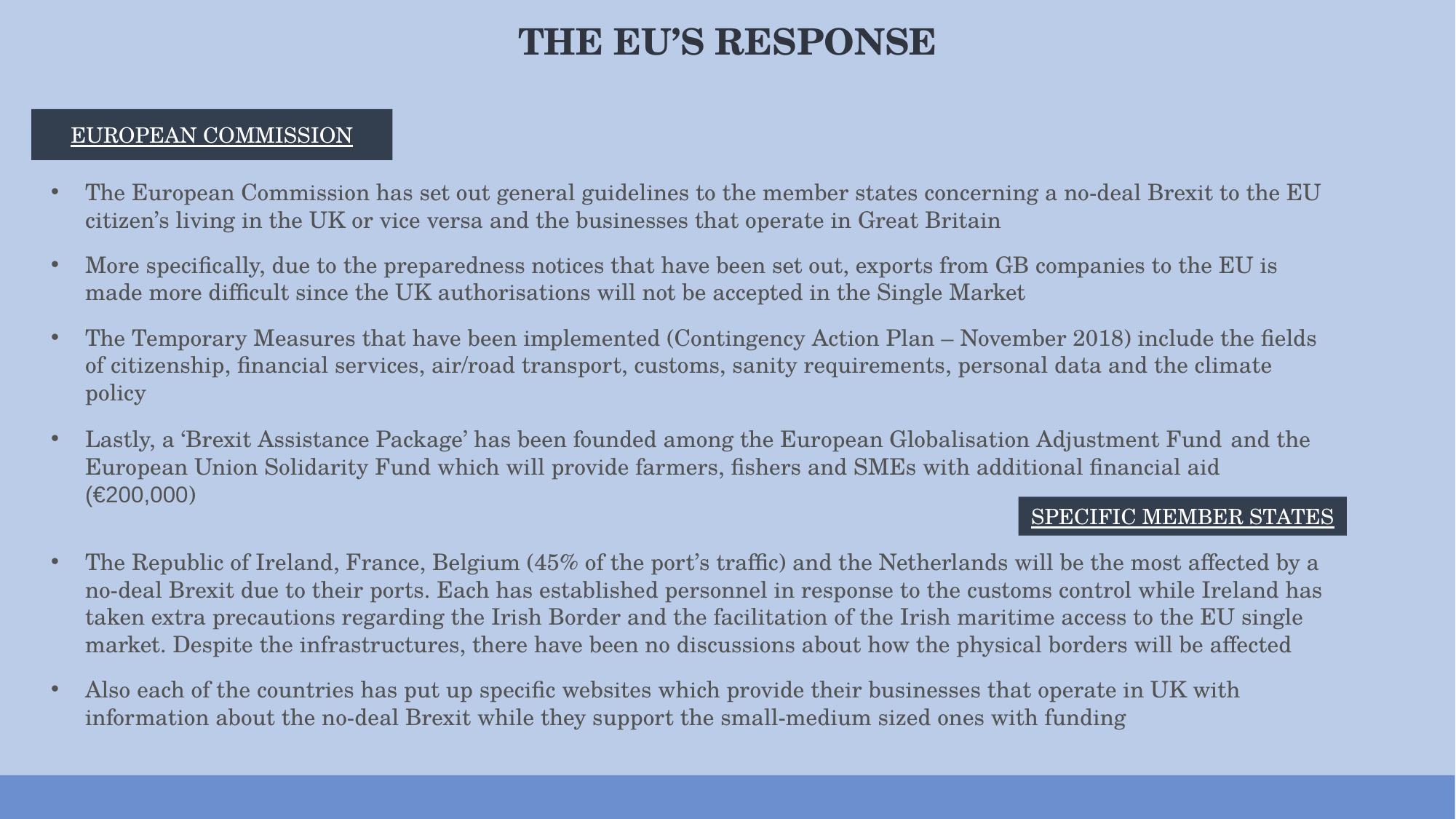

THE EU’S RESPONSE
EUROPEAN COMMISSION
The European Commission has set out general guidelines to the member states concerning a no-deal Brexit to the EU citizen’s living in the UK or vice versa and the businesses that operate in Great Britain
More specifically, due to the preparedness notices that have been set out, exports from GB companies to the EU is made more difficult since the UK authorisations will not be accepted in the Single Market
The Temporary Measures that have been implemented (Contingency Action Plan – November 2018) include the fields of citizenship, financial services, air/road transport, customs, sanity requirements, personal data and the climate policy
Lastly, a ‘Brexit Assistance Package’ has been founded among the European Globalisation Adjustment Fund and the European Union Solidarity Fund which will provide farmers, fishers and SMEs with additional financial aid (€200,000)
SPECIFIC MEMBER STATES
The Republic of Ireland, France, Belgium (45% of the port’s traffic) and the Netherlands will be the most affected by a no-deal Brexit due to their ports. Each has established personnel in response to the customs control while Ireland has taken extra precautions regarding the Irish Border and the facilitation of the Irish maritime access to the EU single market. Despite the infrastructures, there have been no discussions about how the physical borders will be affected
Also each of the countries has put up specific websites which provide their businesses that operate in UK with information about the no-deal Brexit while they support the small-medium sized ones with funding